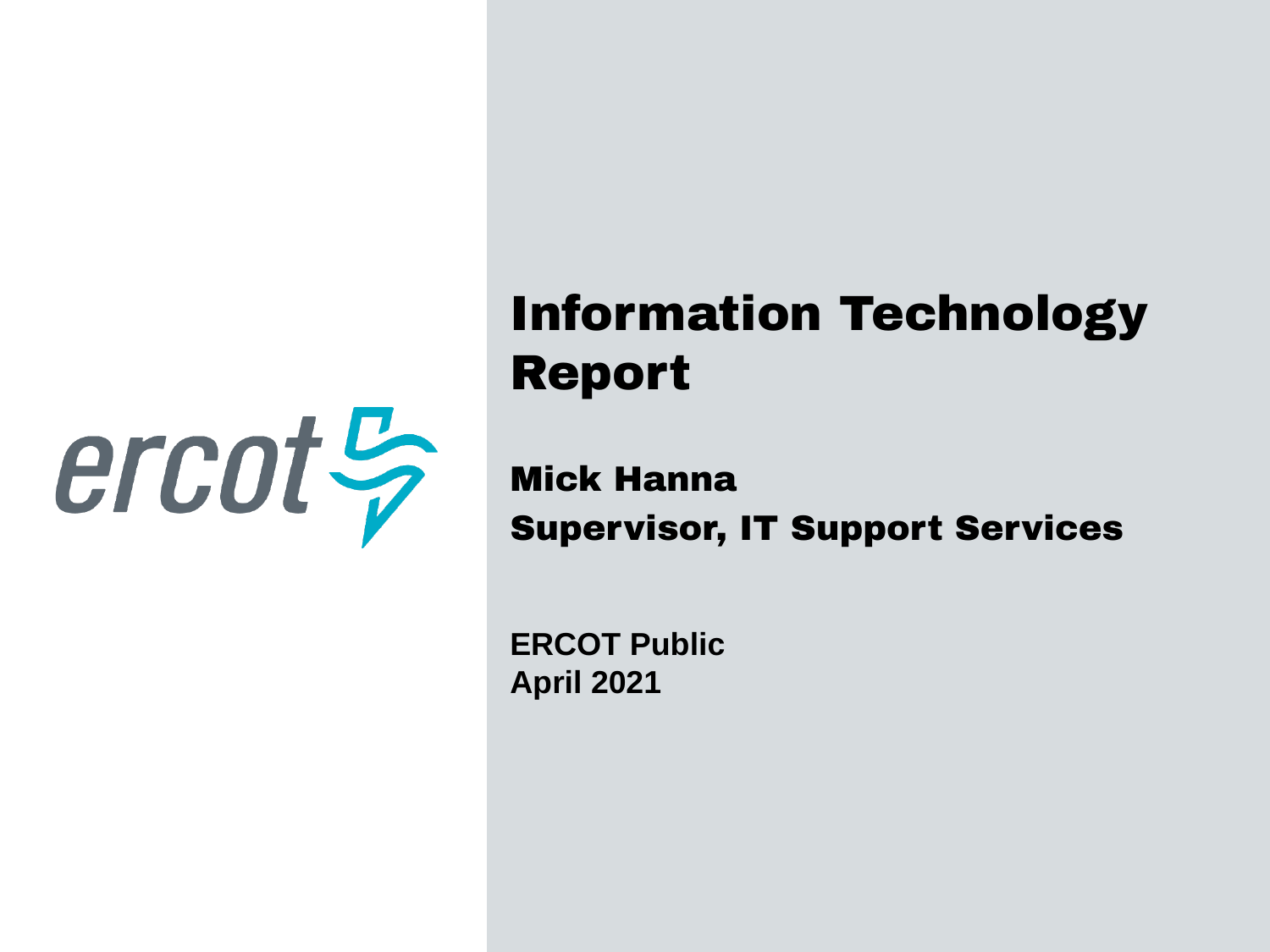

Information Technology Report

Mick Hanna
Supervisor, IT Support Services

ERCOT Public
April 2021